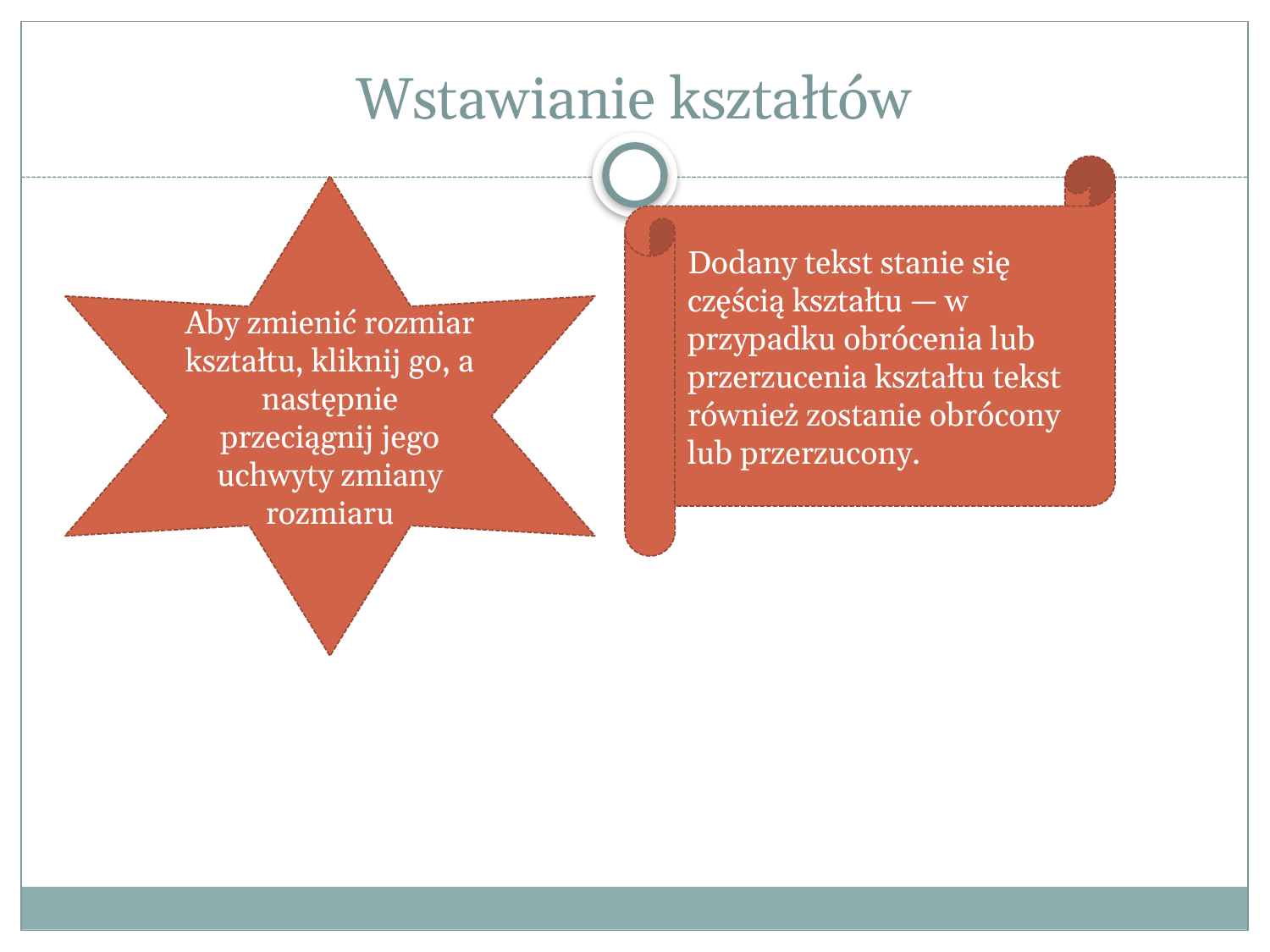

# Wstawianie kształtów
Dodany tekst stanie się częścią kształtu — w przypadku obrócenia lub przerzucenia kształtu tekst również zostanie obrócony lub przerzucony.
Aby zmienić rozmiar kształtu, kliknij go, a następnie przeciągnij jego uchwyty zmiany rozmiaru